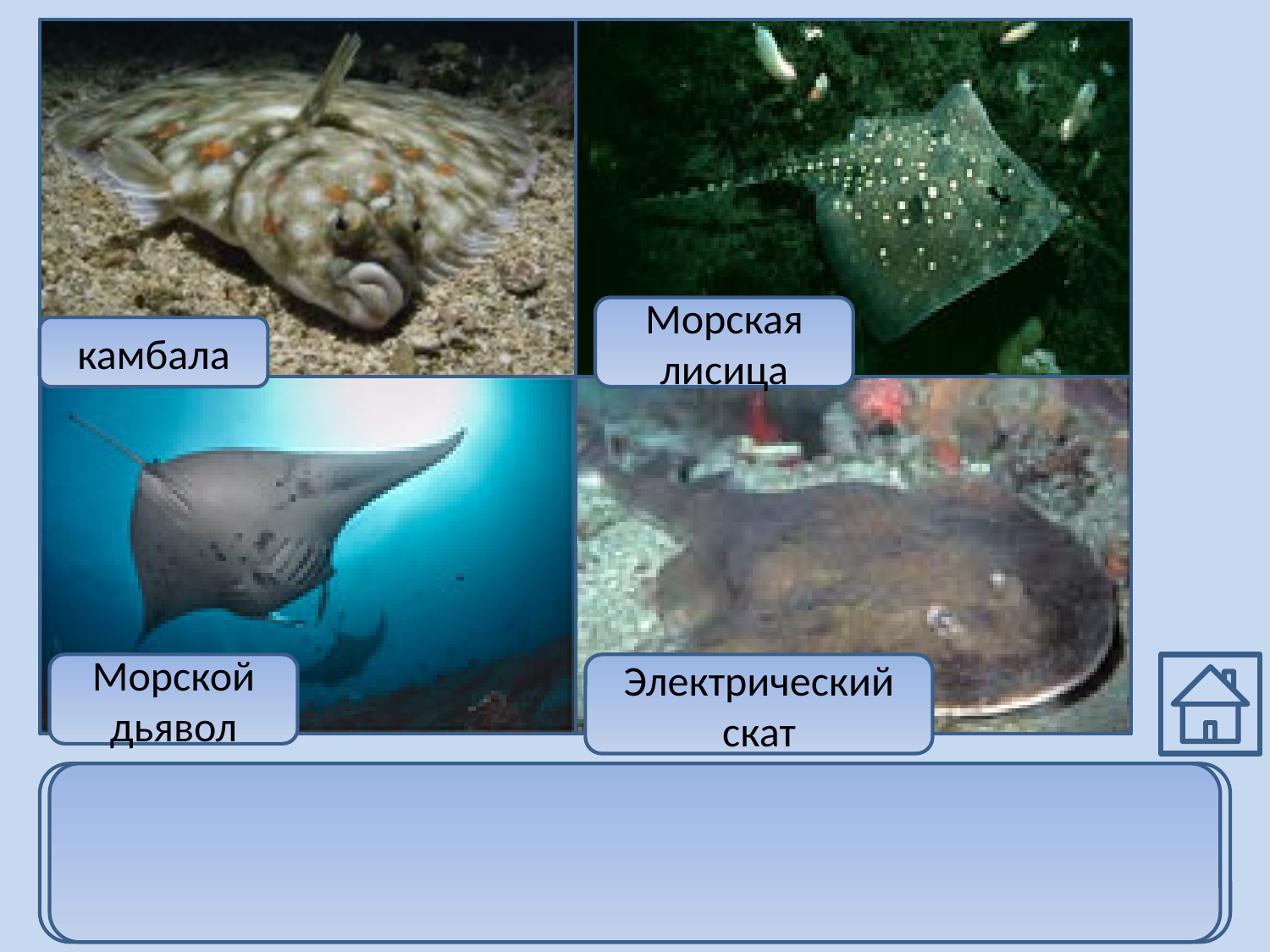

Морская
лисица
камбала

Морской
дьявол
Электрический
скат

Морская лисица, электрический скат и морской
дьявол относятся к классу хрящевых рыб, а камбала
относится к классу костных рыб.